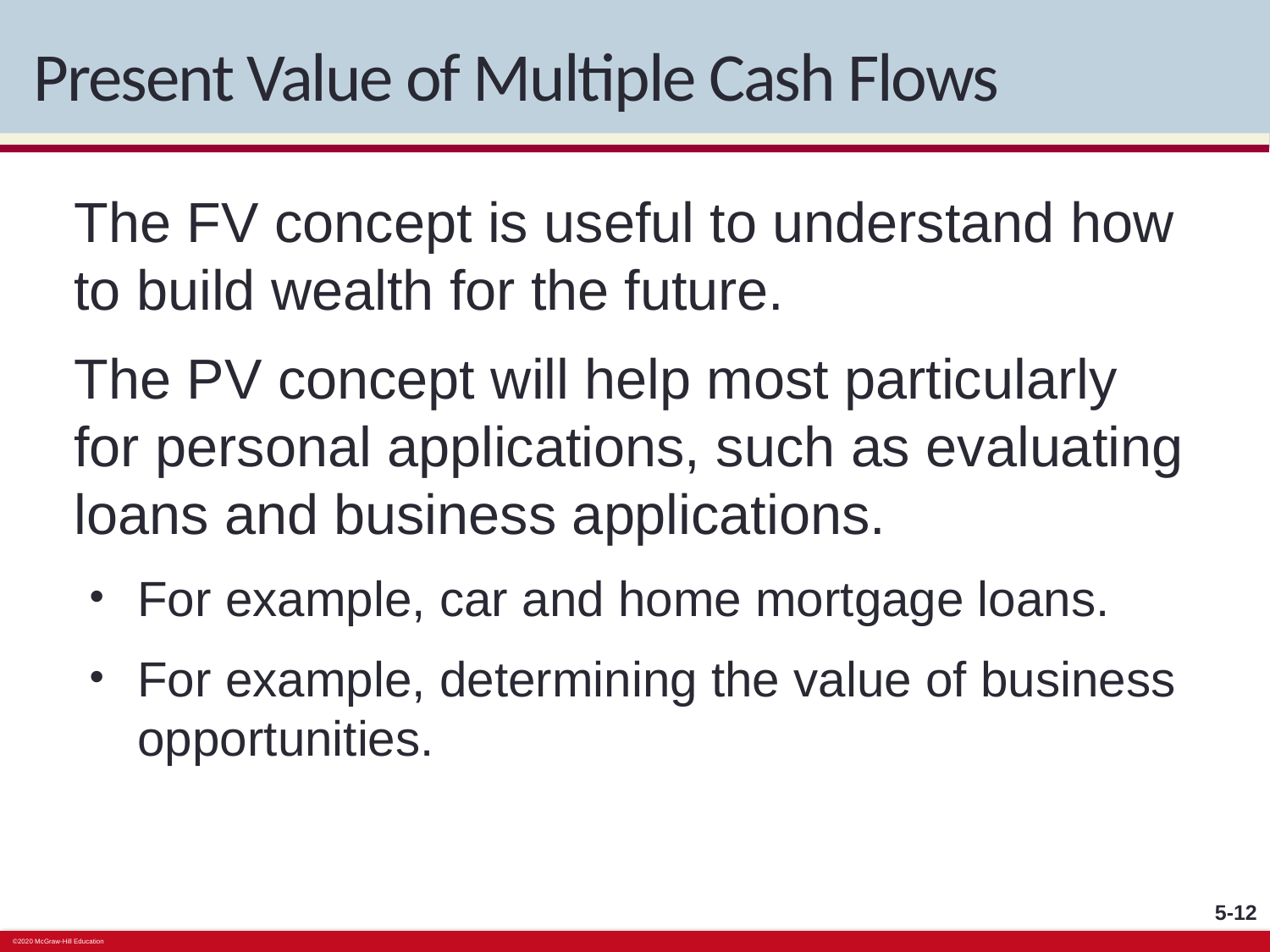

# Present Value of Multiple Cash Flows
The FV concept is useful to understand how to build wealth for the future.
The PV concept will help most particularly for personal applications, such as evaluating loans and business applications.
For example, car and home mortgage loans.
For example, determining the value of business opportunities.